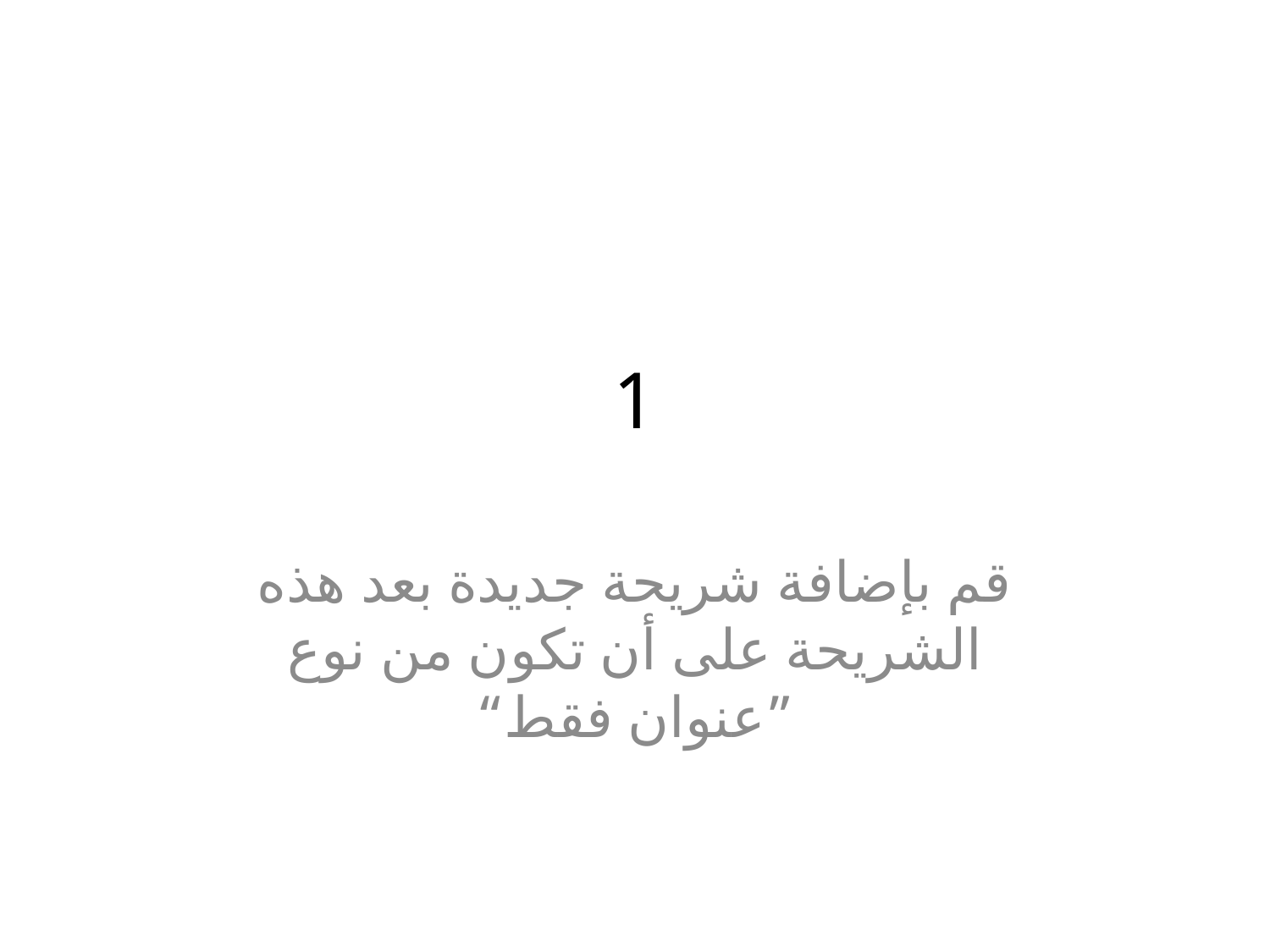

# 1
قم بإضافة شريحة جديدة بعد هذه الشريحة على أن تكون من نوع ”عنوان فقط“